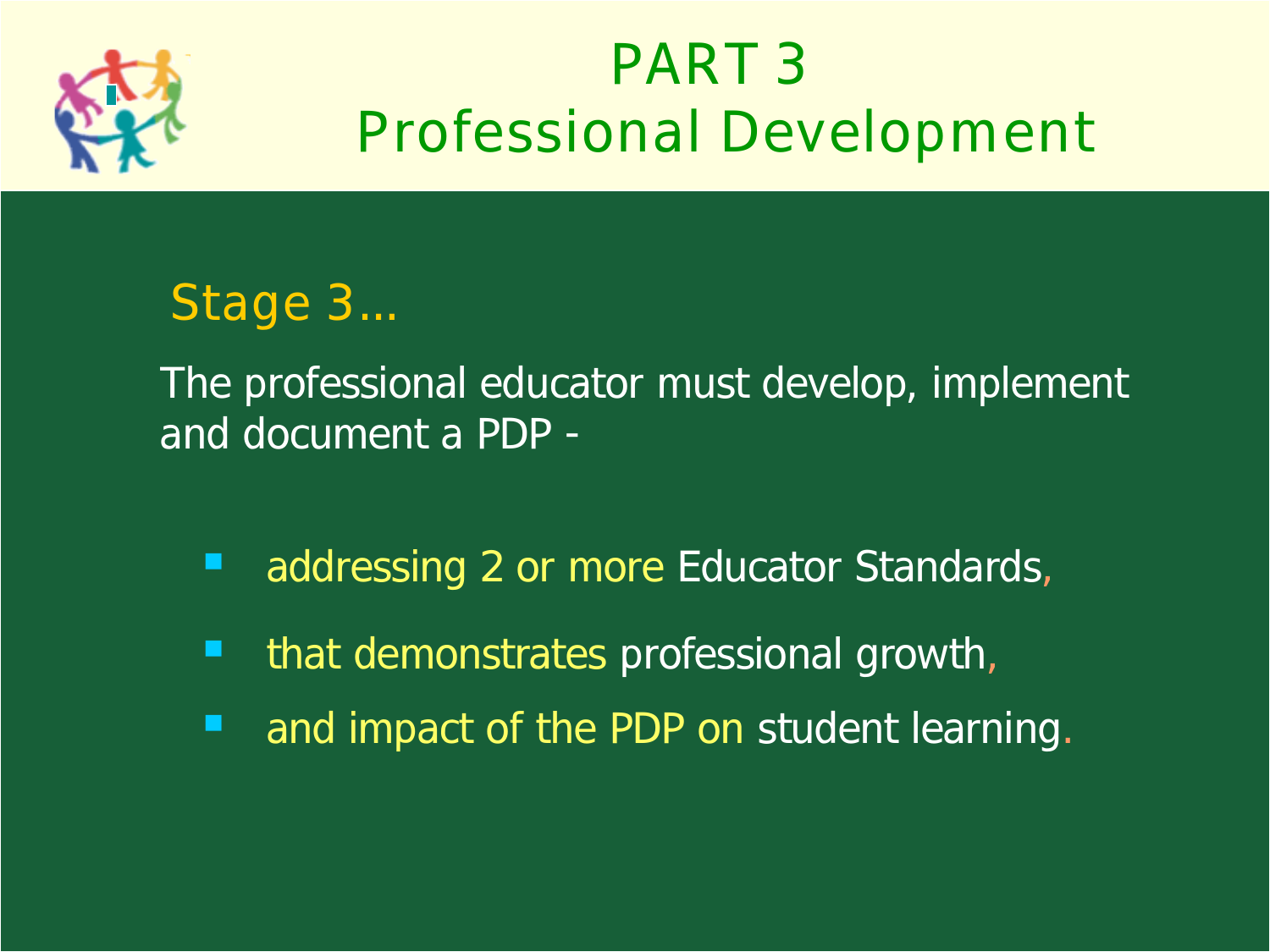

# PART 3 Professional Development

Stage 3…
	The professional educator must develop, implement and document a PDP -

addressing 2 or more Educator Standards,

that demonstrates professional growth,
and impact of the PDP on student learning.
Wisconsin Administrative Code PI 34
15